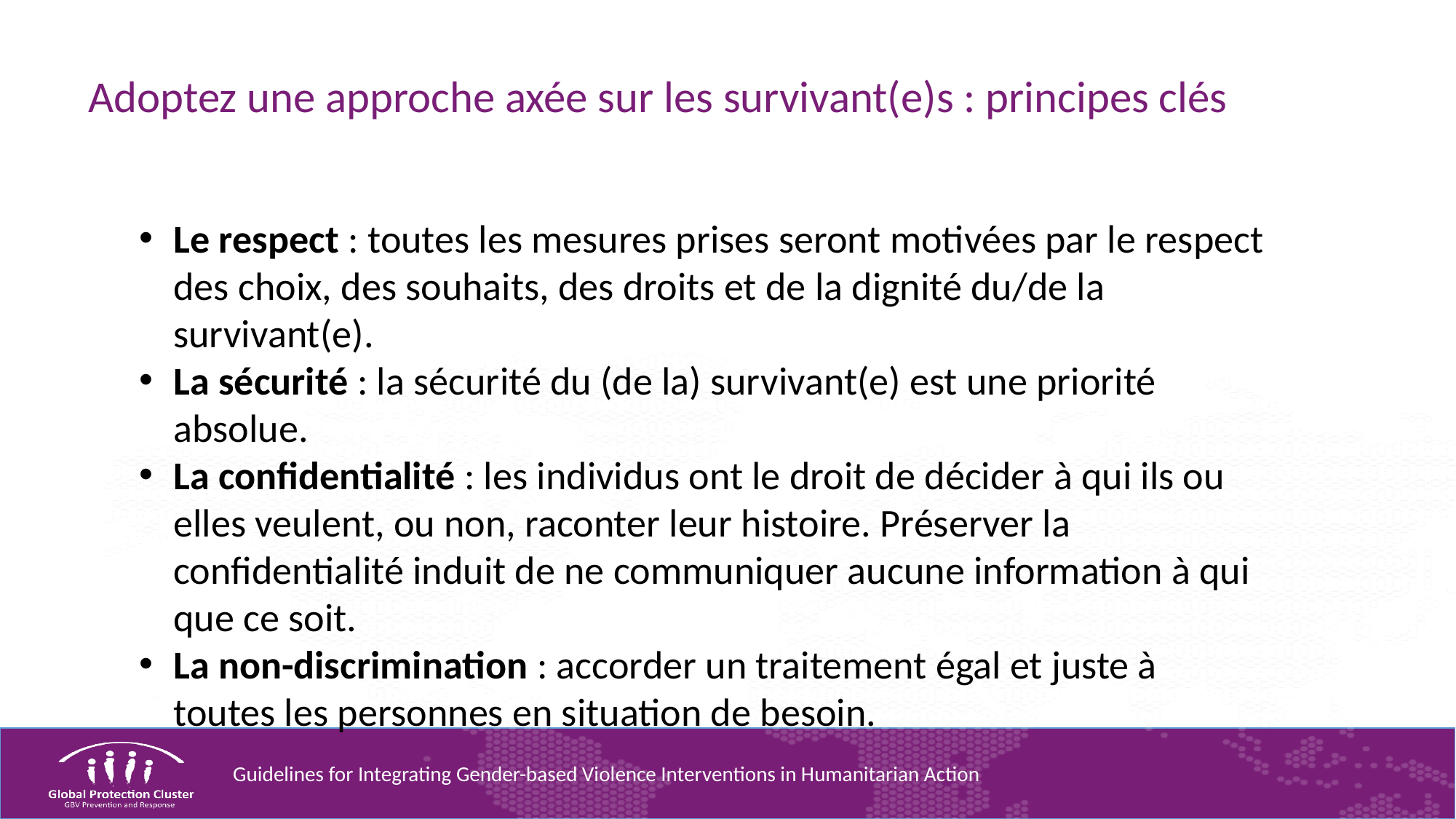

# Adoptez une approche axée sur les survivant(e)s : principes clés
Le respect : toutes les mesures prises seront motivées par le respect des choix, des souhaits, des droits et de la dignité du/de la survivant(e).
La sécurité : la sécurité du (de la) survivant(e) est une priorité absolue.
La confidentialité : les individus ont le droit de décider à qui ils ou elles veulent, ou non, raconter leur histoire. Préserver la confidentialité induit de ne communiquer aucune information à qui que ce soit.
La non-discrimination : accorder un traitement égal et juste à toutes les personnes en situation de besoin.